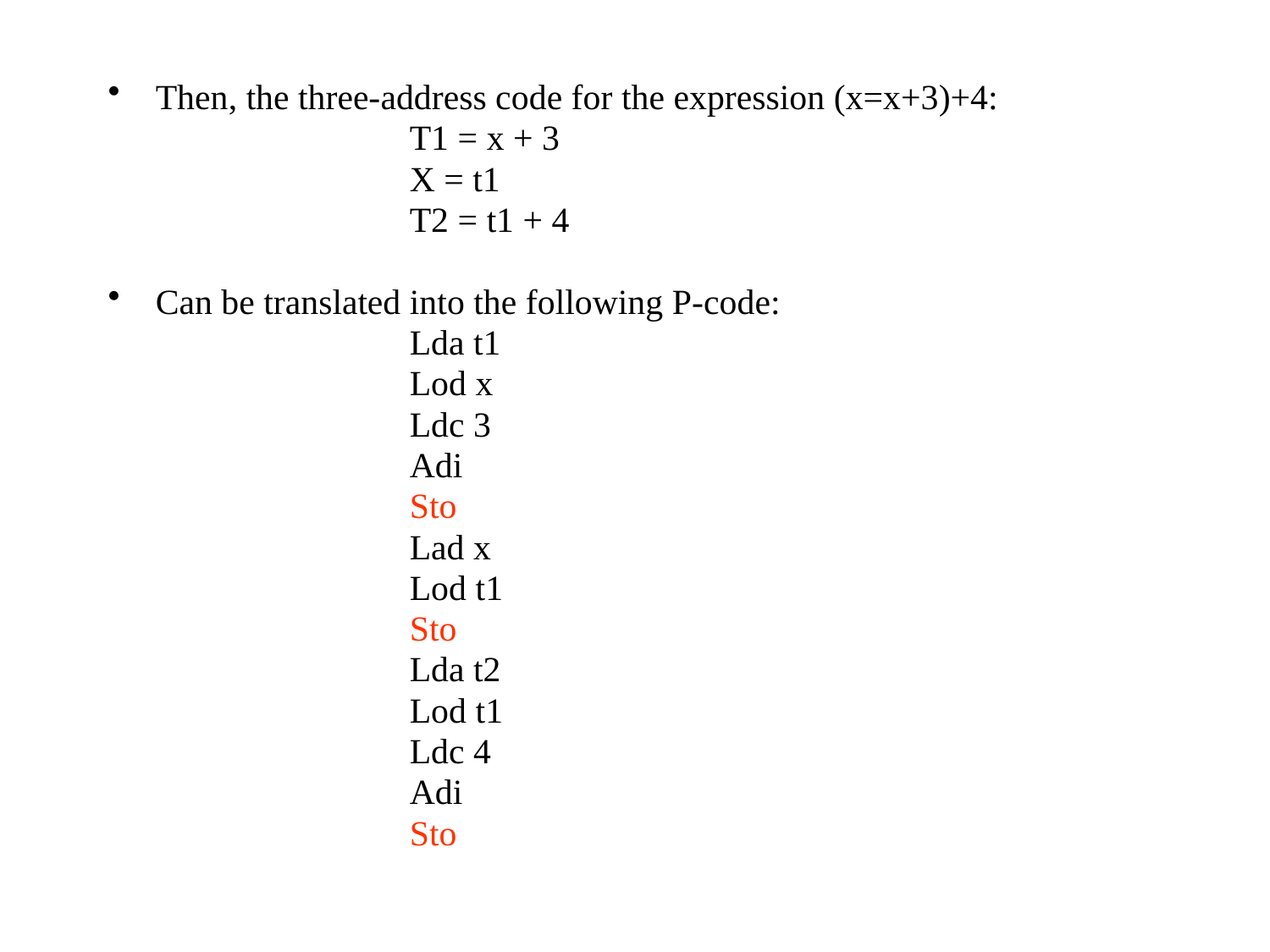

Then, the three-address code for the expression (x=x+3)+4:
			T1 = x + 3
			X = t1
			T2 = t1 + 4

Can be translated into the following P-code:
			Lda t1
			Lod x
			Ldc 3
			Adi
			Sto
			Lad x
			Lod t1
			Sto
			Lda t2
			Lod t1
			Ldc 4
			Adi
			Sto